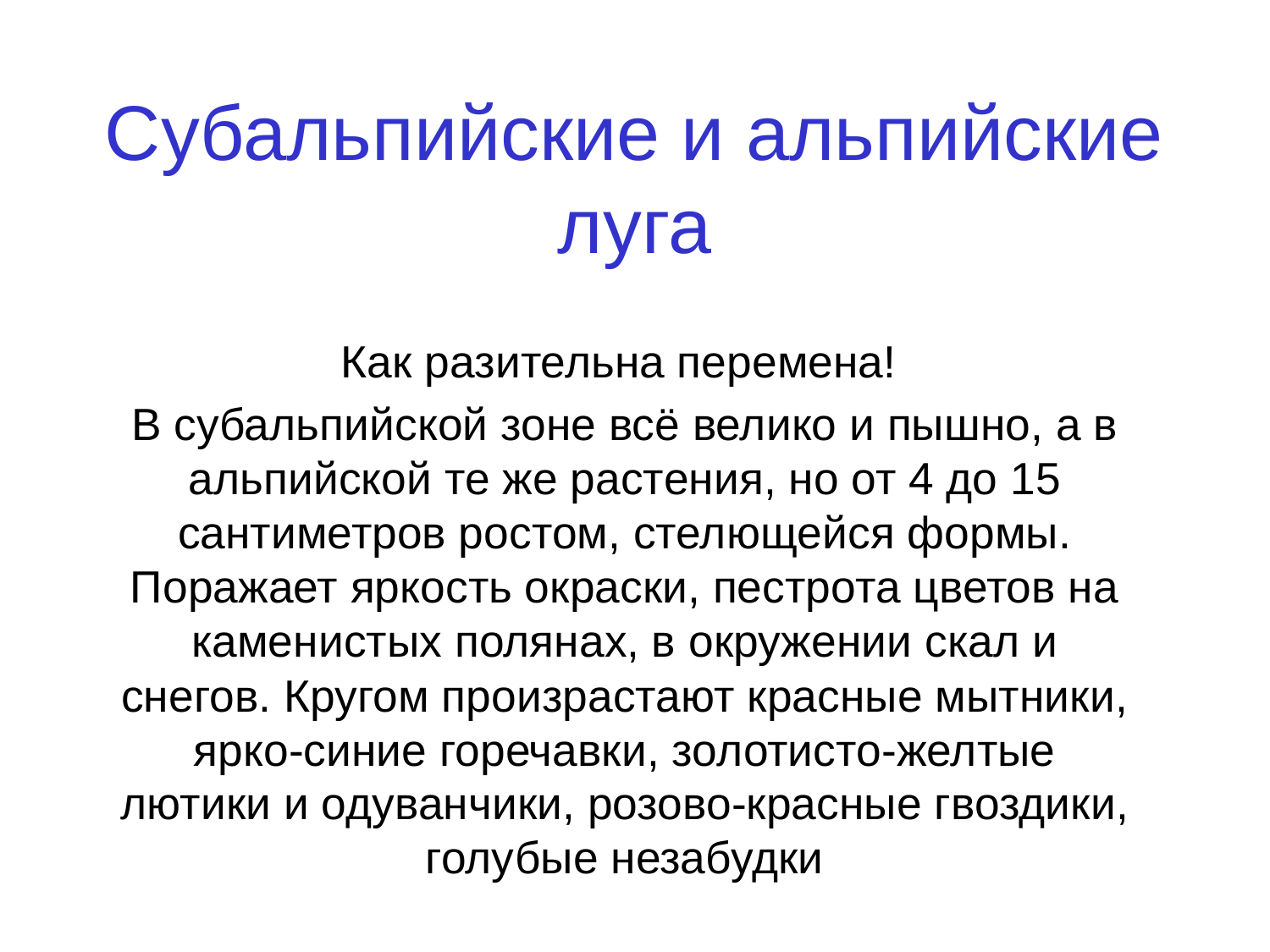

# Субальпийские и альпийские луга
Как разительна перемена!
В субальпийской зоне всё велико и пышно, а в альпийской те же растения, но от 4 до 15 сантиметров ростом, стелющейся формы. Поражает яркость окраски, пестрота цветов на каменистых полянах, в окружении скал и снегов. Кругом произрастают красные мытники, ярко-синие горечавки, золотисто-желтые лютики и одуванчики, розово-красные гвоздики, голубые незабудки